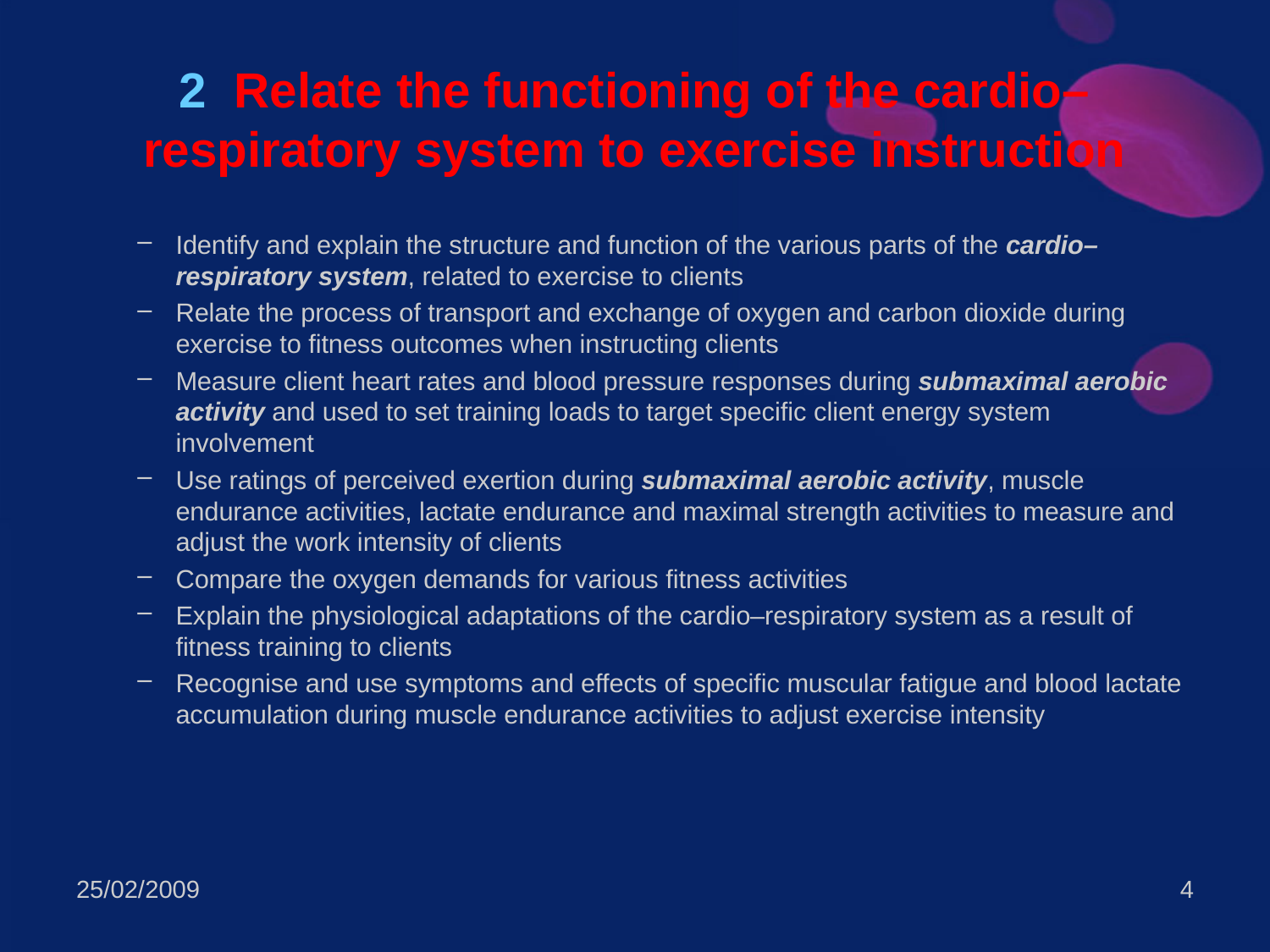

# 2  Relate the functioning of the cardio–respiratory system to exercise instruction
Identify and explain the structure and function of the various parts of the cardio–respiratory system, related to exercise to clients
Relate the process of transport and exchange of oxygen and carbon dioxide during exercise to fitness outcomes when instructing clients
Measure client heart rates and blood pressure responses during submaximal aerobic activity and used to set training loads to target specific client energy system involvement
Use ratings of perceived exertion during submaximal aerobic activity, muscle endurance activities, lactate endurance and maximal strength activities to measure and adjust the work intensity of clients
Compare the oxygen demands for various fitness activities
Explain the physiological adaptations of the cardio–respiratory system as a result of fitness training to clients
Recognise and use symptoms and effects of specific muscular fatigue and blood lactate accumulation during muscle endurance activities to adjust exercise intensity

25/02/2009
4